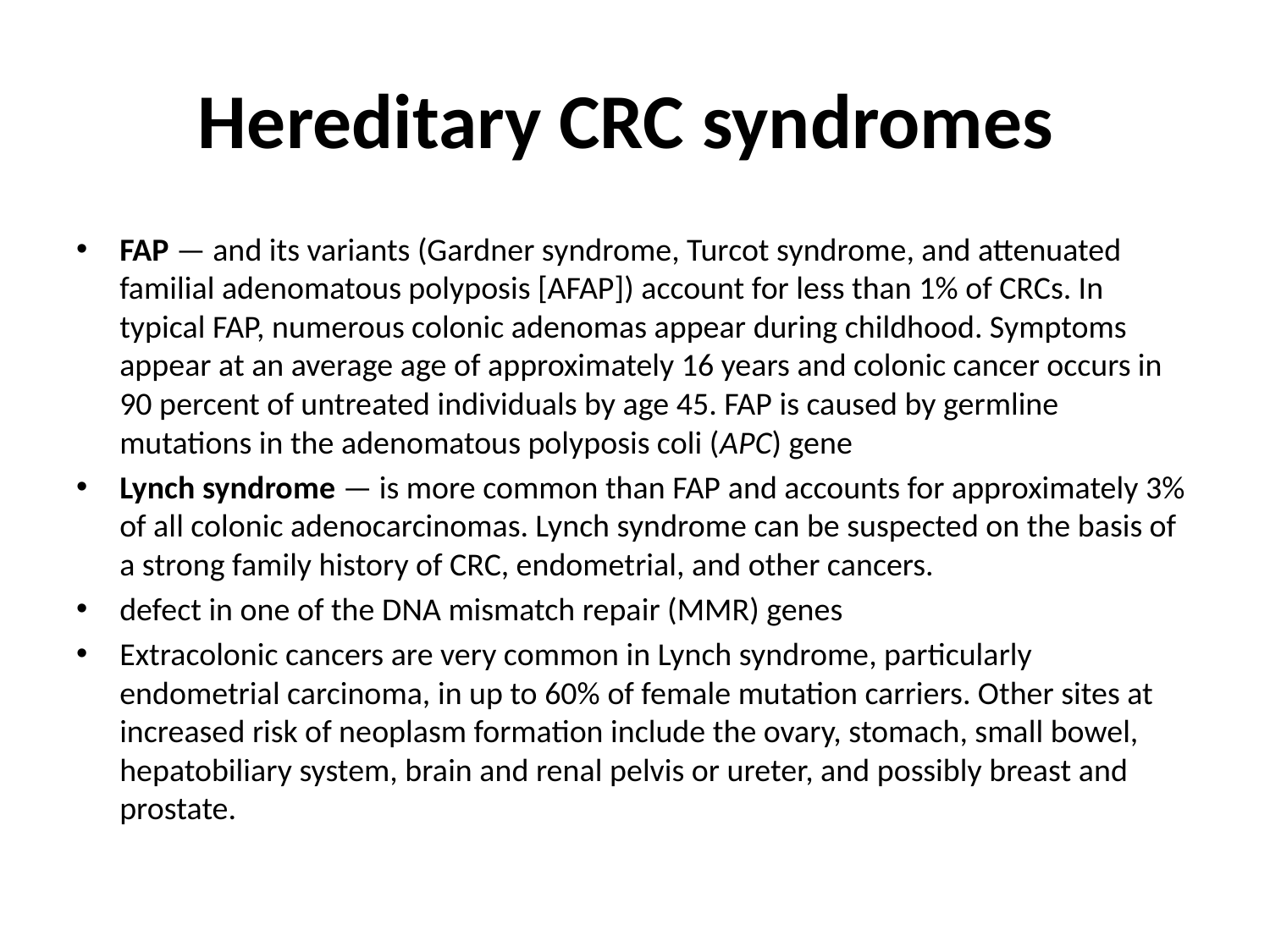

# Hereditary CRC syndromes
FAP — and its variants (Gardner syndrome, Turcot syndrome, and attenuated familial adenomatous polyposis [AFAP]) account for less than 1% of CRCs. In typical FAP, numerous colonic adenomas appear during childhood. Symptoms appear at an average age of approximately 16 years and colonic cancer occurs in 90 percent of untreated individuals by age 45. FAP is caused by germline mutations in the adenomatous polyposis coli (APC) gene
Lynch syndrome — is more common than FAP and accounts for approximately 3% of all colonic adenocarcinomas. Lynch syndrome can be suspected on the basis of a strong family history of CRC, endometrial, and other cancers.
defect in one of the DNA mismatch repair (MMR) genes
Extracolonic cancers are very common in Lynch syndrome, particularly endometrial carcinoma, in up to 60% of female mutation carriers. Other sites at increased risk of neoplasm formation include the ovary, stomach, small bowel, hepatobiliary system, brain and renal pelvis or ureter, and possibly breast and prostate.